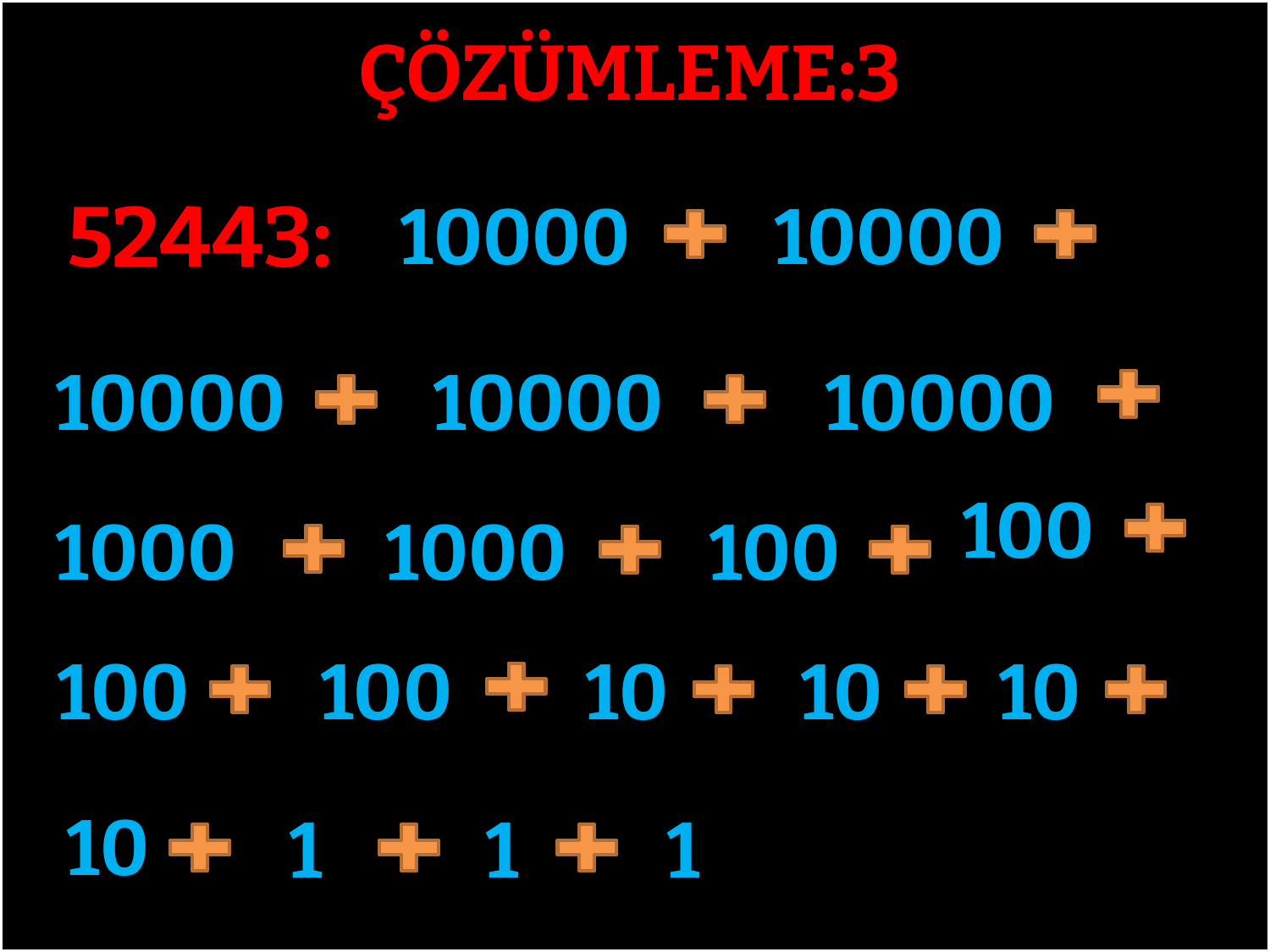

ÇÖZÜMLEME:3
#
52443:
10000
10000

10000
10000
10000

100
1000
1000
100

10
10
100
100
10

10
1
1
1